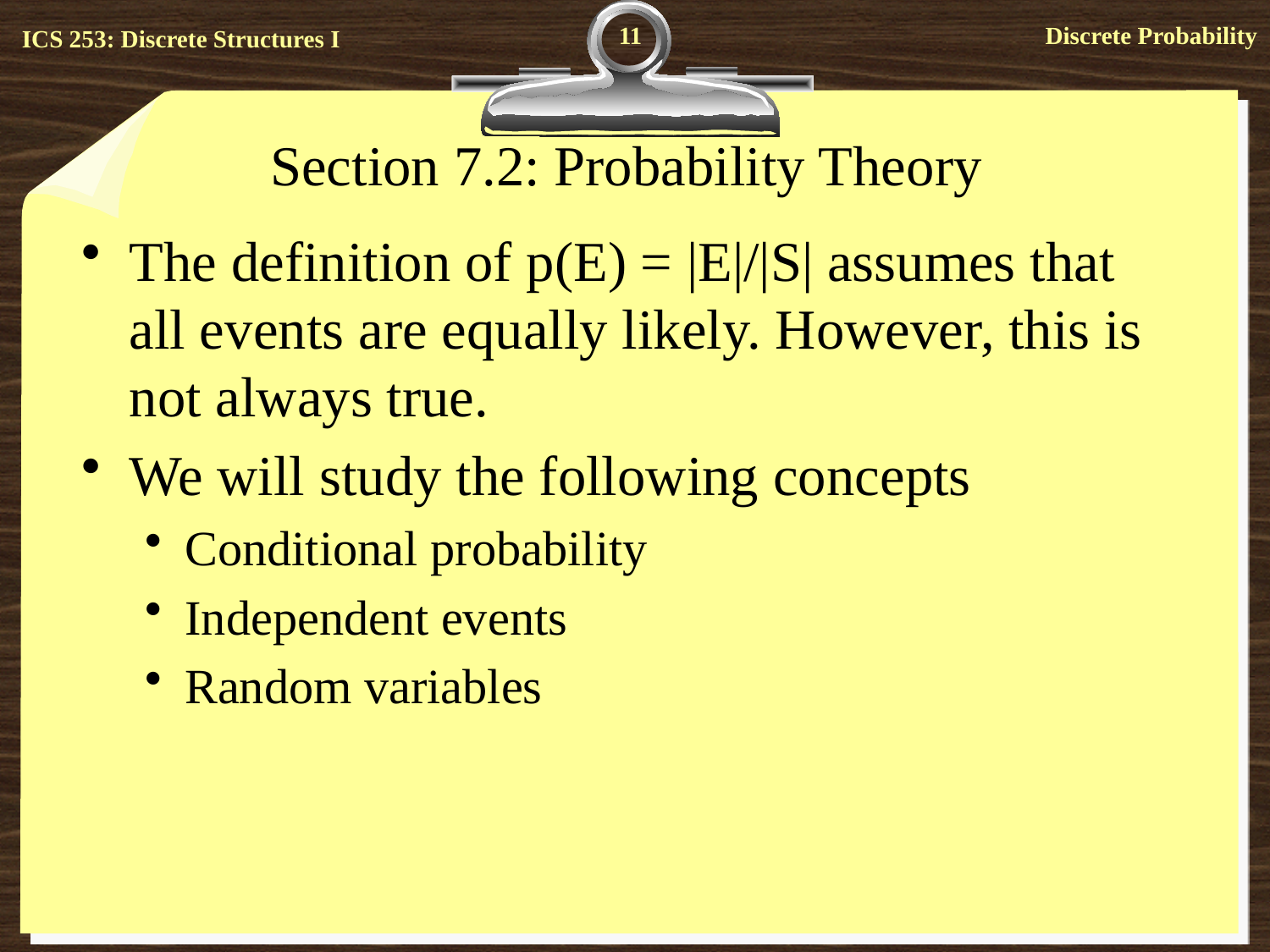

11
# Section 7.2: Probability Theory
The definition of p(E) = |E|/|S| assumes that all events are equally likely. However, this is not always true.
We will study the following concepts
Conditional probability
Independent events
Random variables